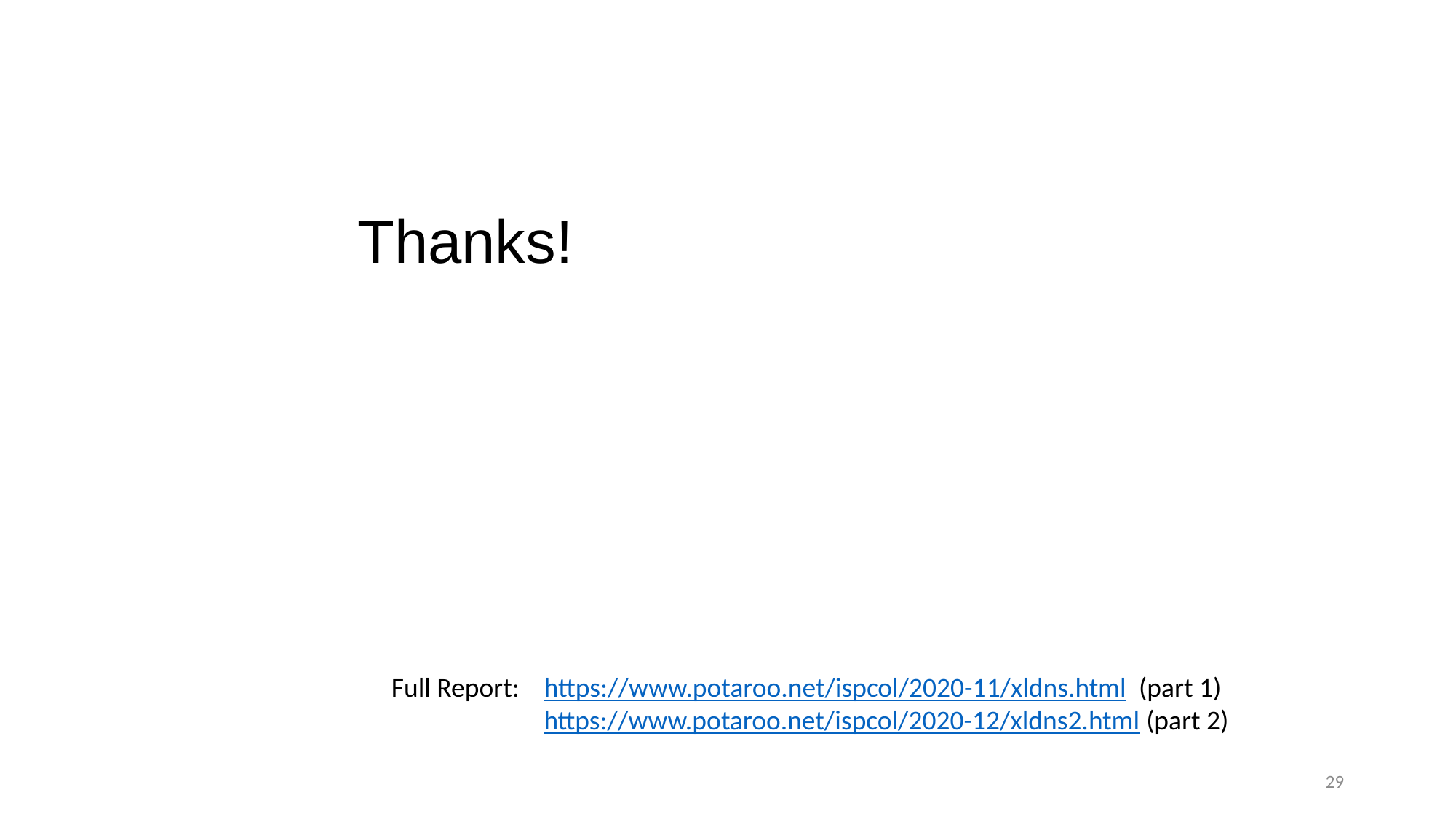

Thanks!
Full Report:    https://www.potaroo.net/ispcol/2020-11/xldns.html  (part 1)
	       https://www.potaroo.net/ispcol/2020-12/xldns2.html (part 2)
29